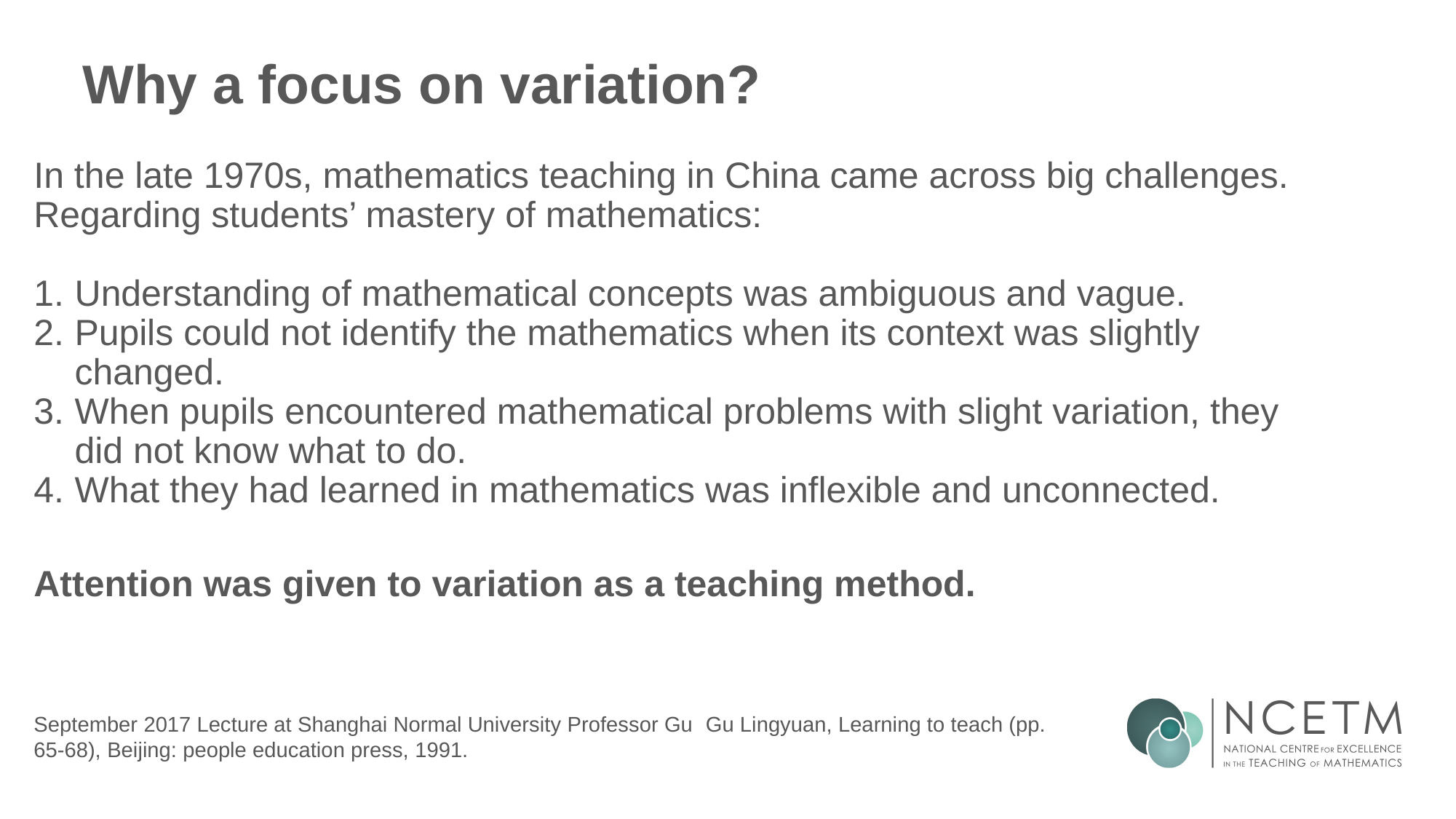

# Why a focus on variation?
In the late 1970s, mathematics teaching in China came across big challenges. Regarding students’ mastery of mathematics:

Understanding of mathematical concepts was ambiguous and vague.
Pupils could not identify the mathematics when its context was slightly changed.
When pupils encountered mathematical problems with slight variation, they did not know what to do.
What they had learned in mathematics was inflexible and unconnected.

Attention was given to variation as a teaching method.
September 2017 Lecture at Shanghai Normal University Professor Gu  Gu Lingyuan, Learning to teach (pp. 65-68), Beijing: people education press, 1991.